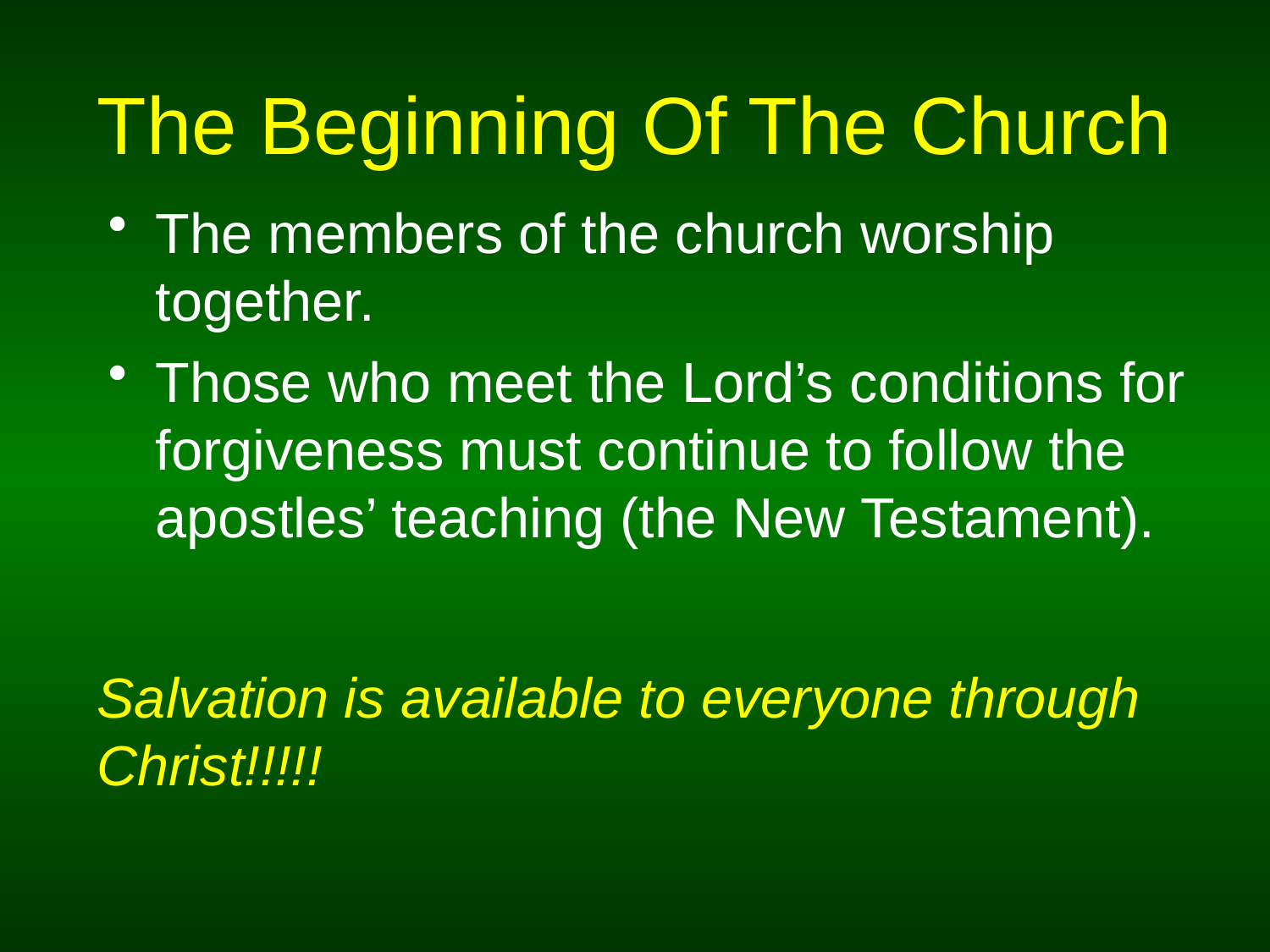

# The Beginning Of The Church
The members of the church worship together.
Those who meet the Lord’s conditions for forgiveness must continue to follow the apostles’ teaching (the New Testament).
Salvation is available to everyone through Christ!!!!!